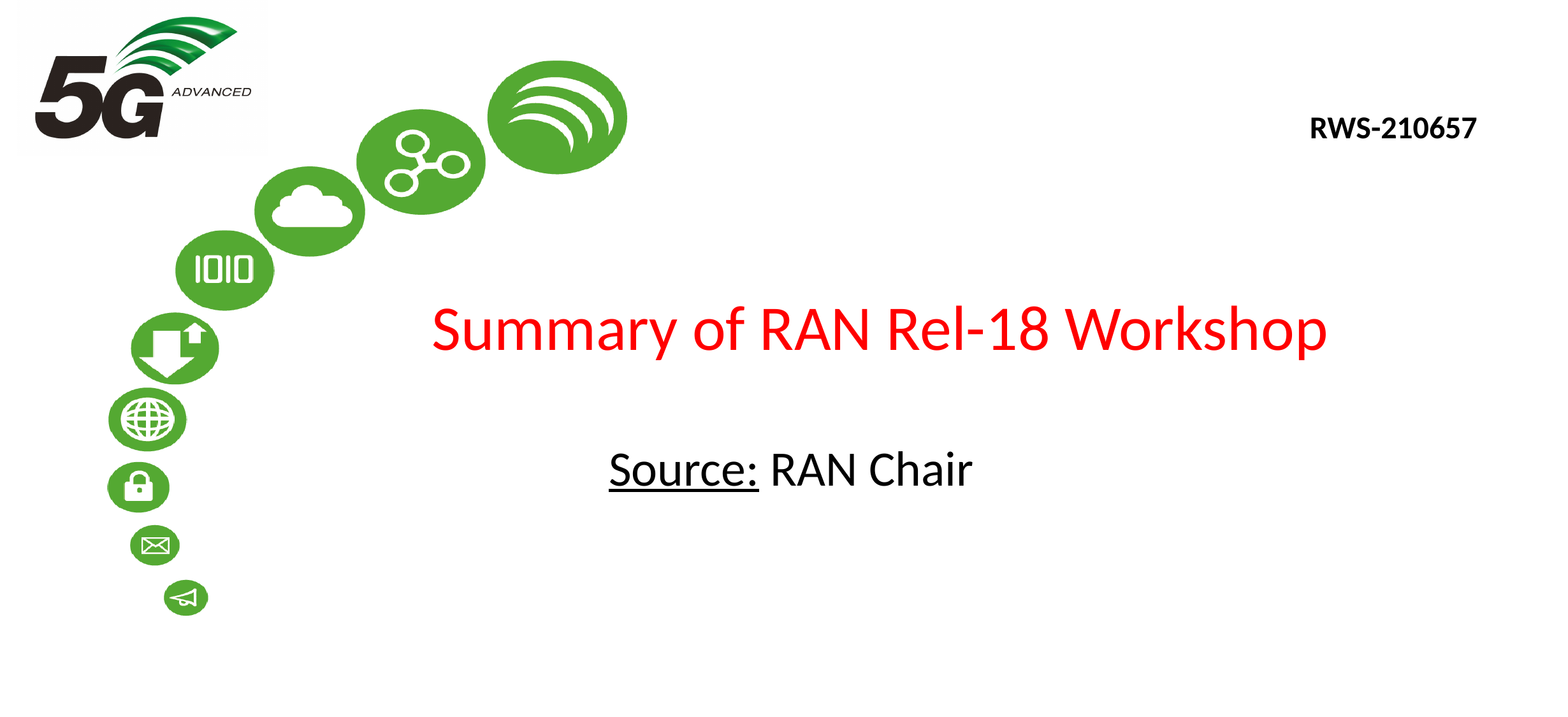

RWS-210657
# Summary of RAN Rel-18 Workshop
Source: RAN Chair